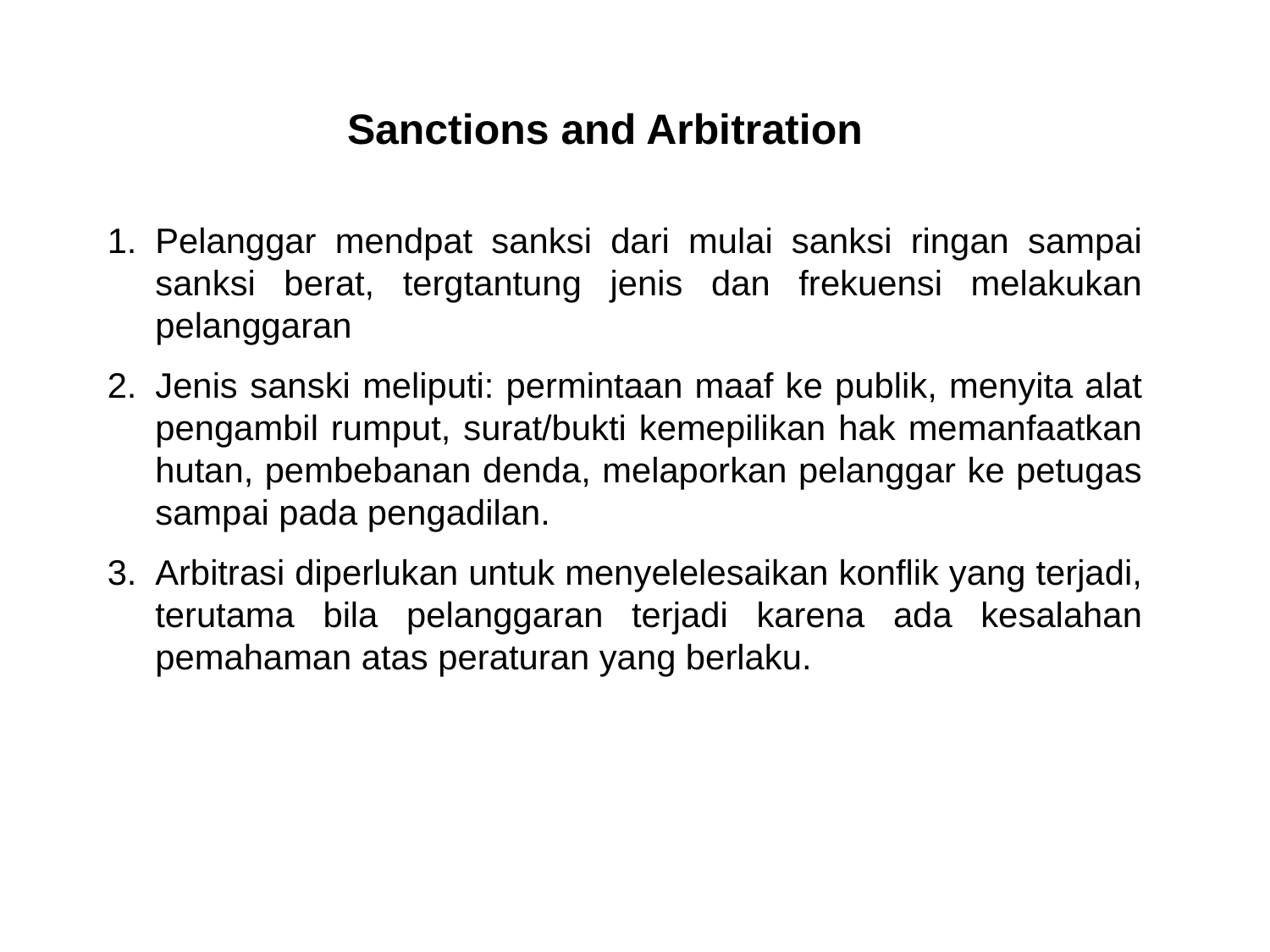

Sanctions and Arbitration
Pelanggar mendpat sanksi dari mulai sanksi ringan sampai sanksi berat, tergtantung jenis dan frekuensi melakukan pelanggaran
Jenis sanski meliputi: permintaan maaf ke publik, menyita alat pengambil rumput, surat/bukti kemepilikan hak memanfaatkan hutan, pembebanan denda, melaporkan pelanggar ke petugas sampai pada pengadilan.
Arbitrasi diperlukan untuk menyelelesaikan konflik yang terjadi, terutama bila pelanggaran terjadi karena ada kesalahan pemahaman atas peraturan yang berlaku.